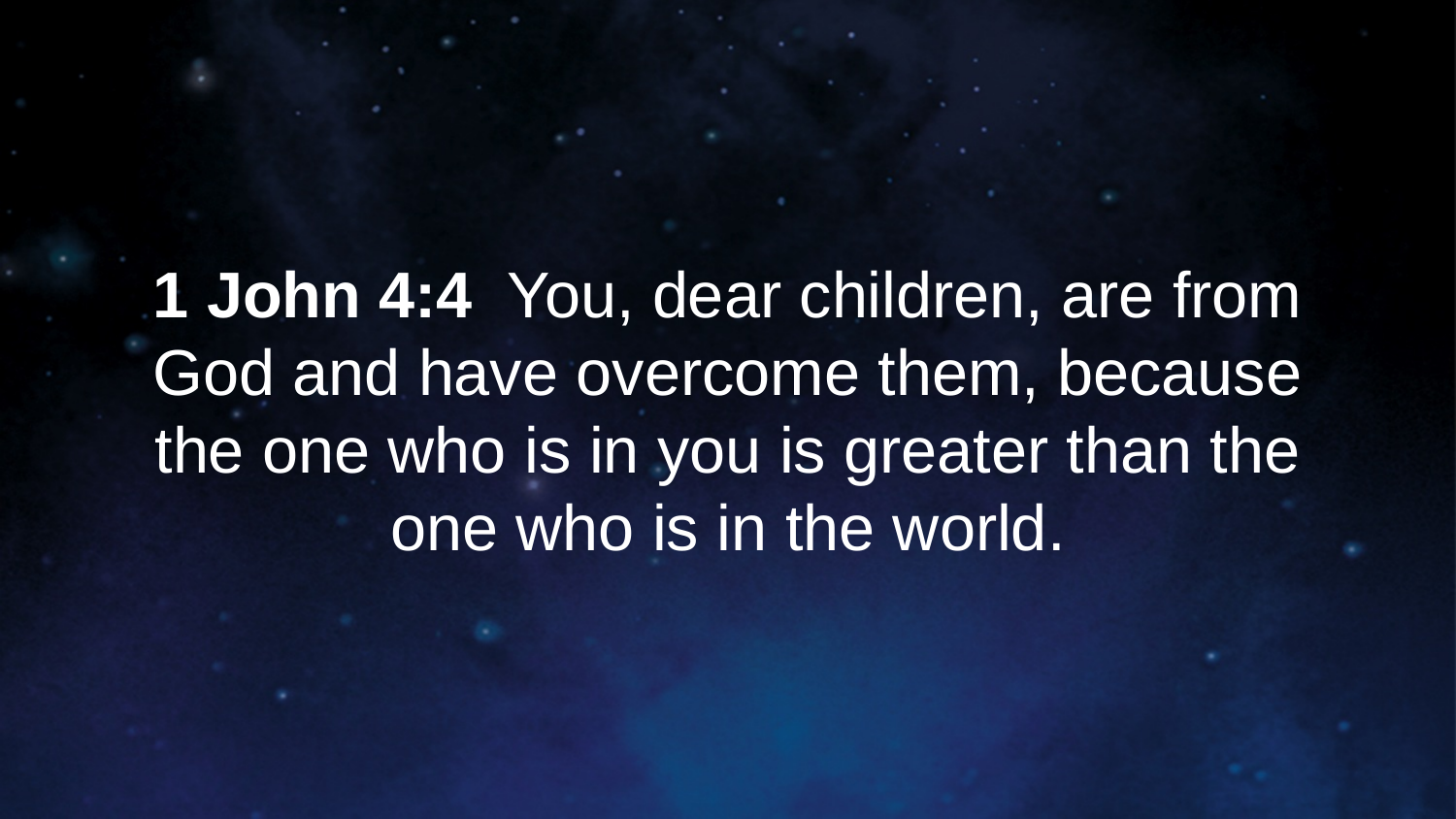

# 1 John 4:4  You, dear children, are from God and have overcome them, because the one who is in you is greater than the one who is in the world.